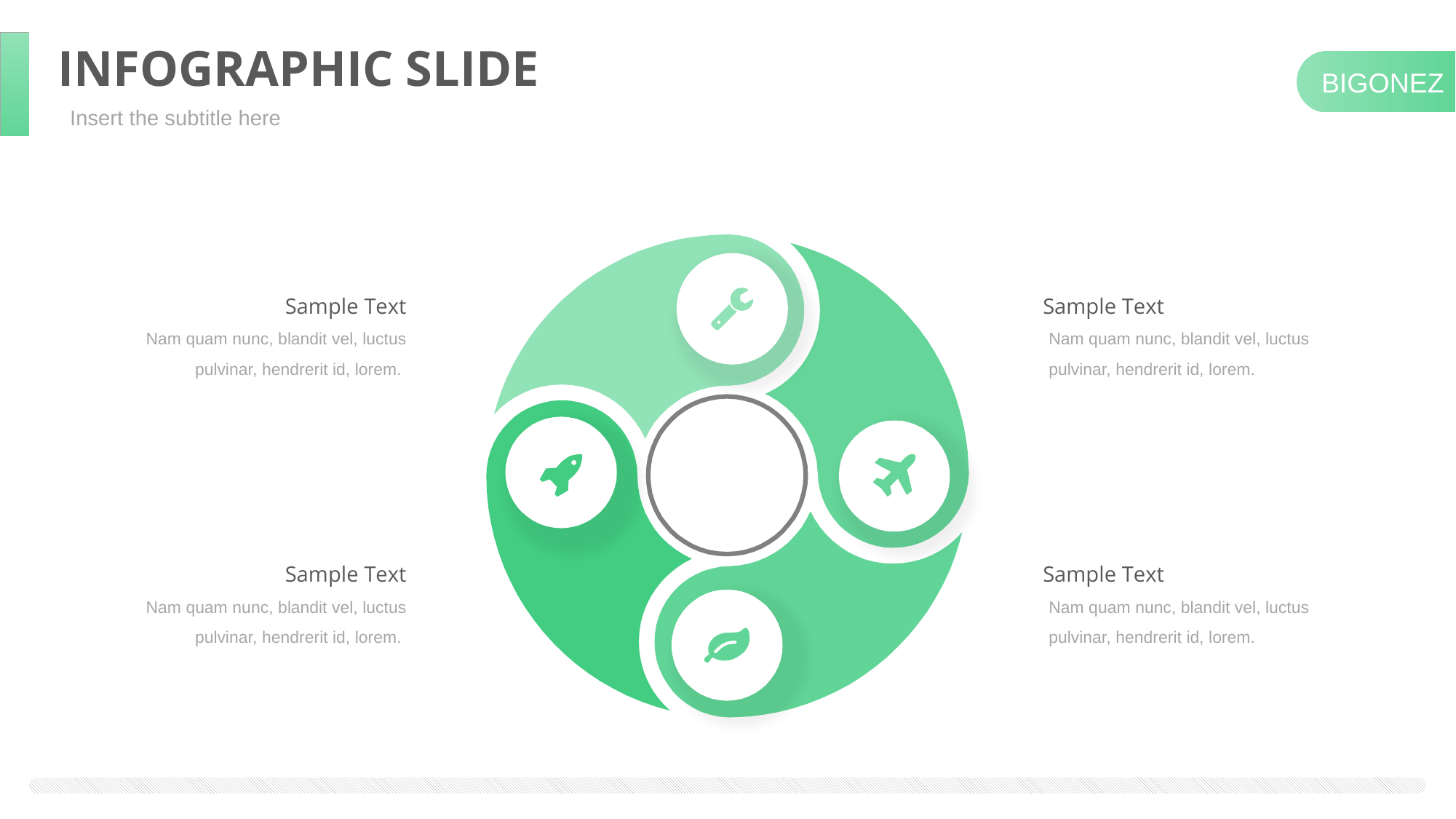

INFOGRAPHIC SLIDE
BIGONEZ
Insert the subtitle here

Sample Text

Sample Text
Nam quam nunc, blandit vel, luctus pulvinar, hendrerit id, lorem.
Nam quam nunc, blandit vel, luctus pulvinar, hendrerit id, lorem.

Sample Text
Sample Text
Nam quam nunc, blandit vel, luctus pulvinar, hendrerit id, lorem.
Nam quam nunc, blandit vel, luctus pulvinar, hendrerit id, lorem.